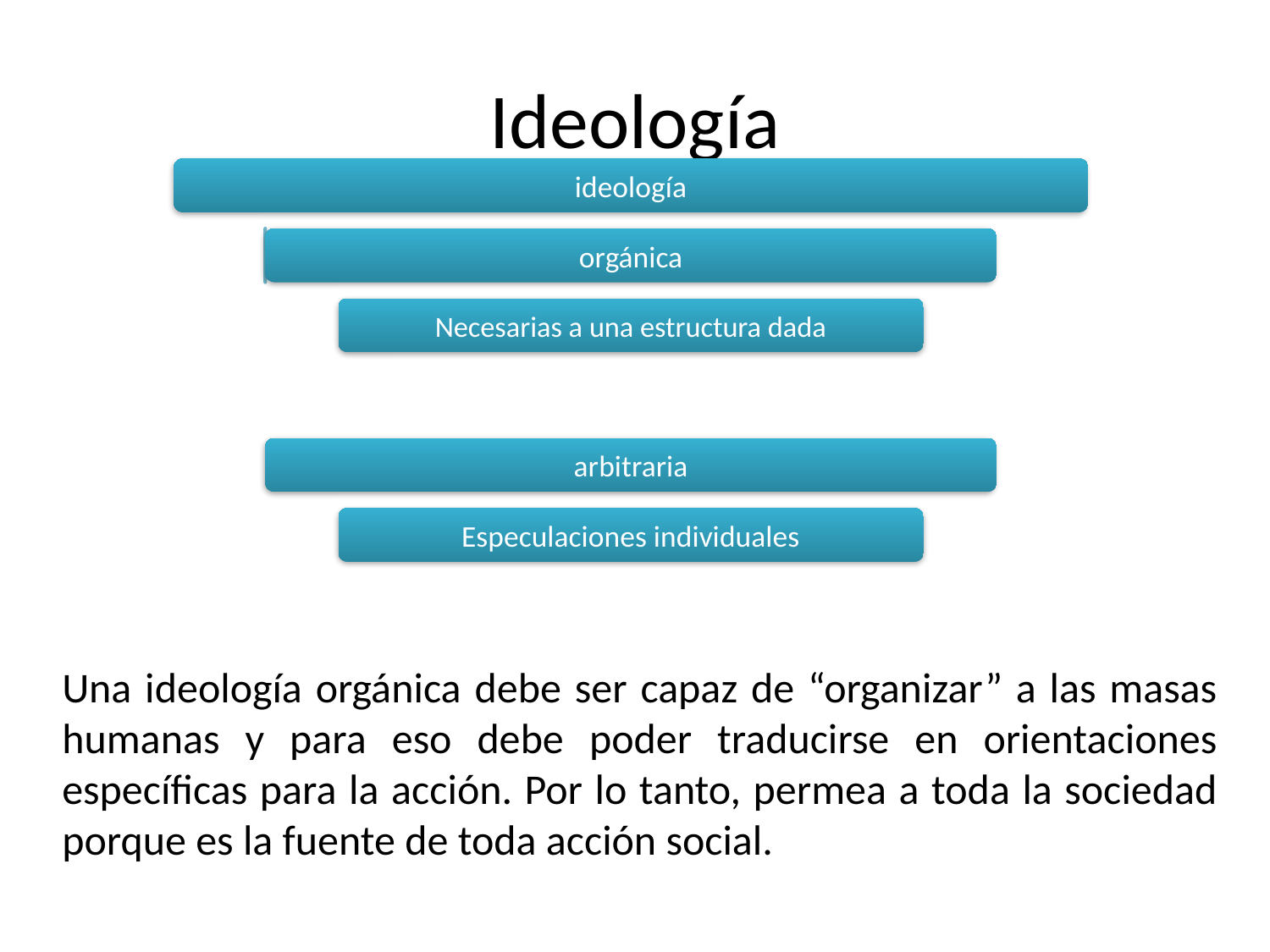

# Ideología
ideología
orgánica
Necesarias a una estructura dada
arbitraria
Especulaciones individuales
Una ideología orgánica debe ser capaz de “organizar” a las masas humanas y para eso debe poder traducirse en orientaciones específicas para la acción. Por lo tanto, permea a toda la sociedad porque es la fuente de toda acción social.